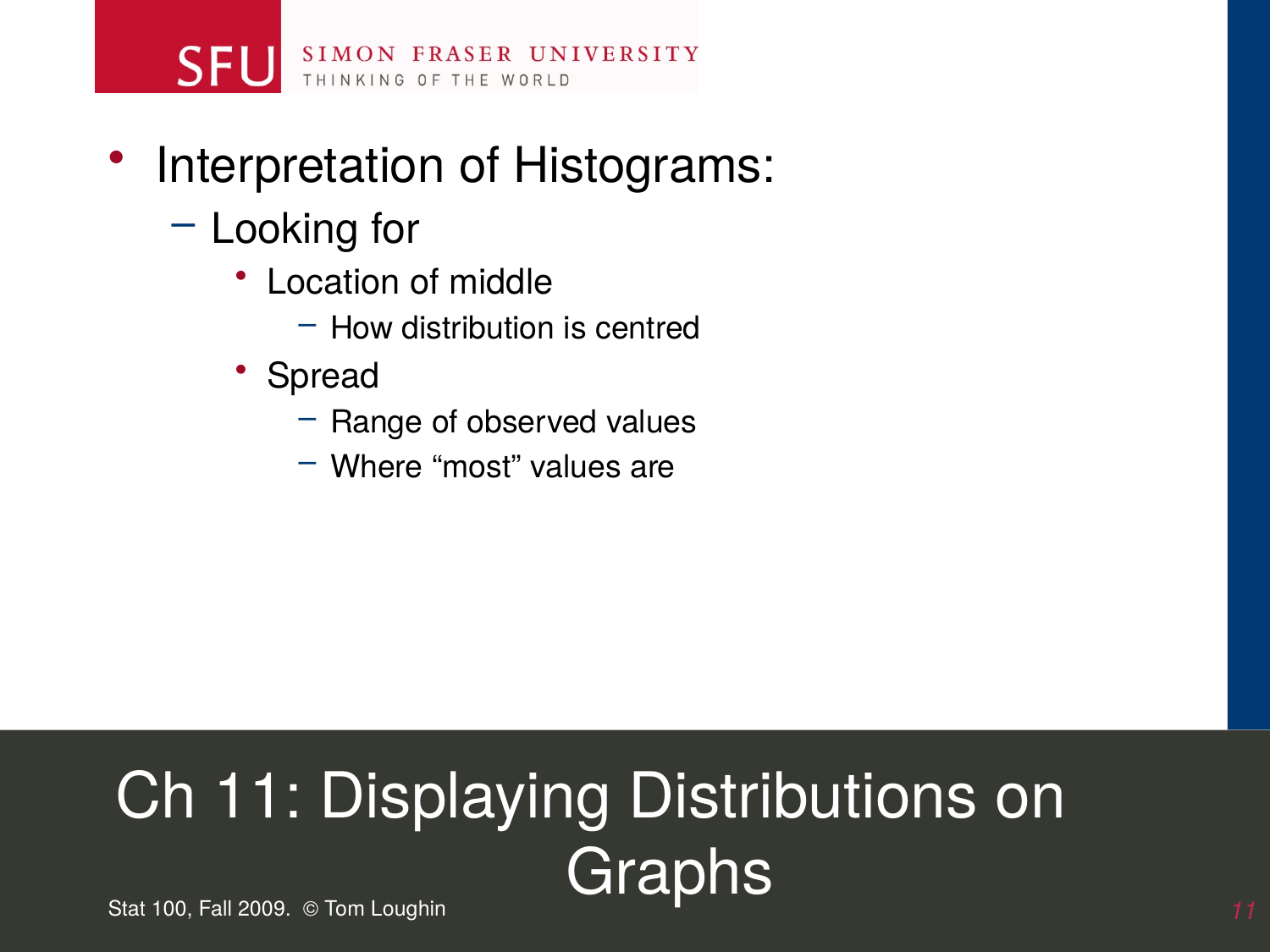

Interpretation of Histograms:
Looking for
Location of middle
How distribution is centred
Spread
Range of observed values
Where “most” values are

# Ch 11: Displaying Distributions on          Graphs
Stat 100, Fall 2009.  © Tom Loughin
11